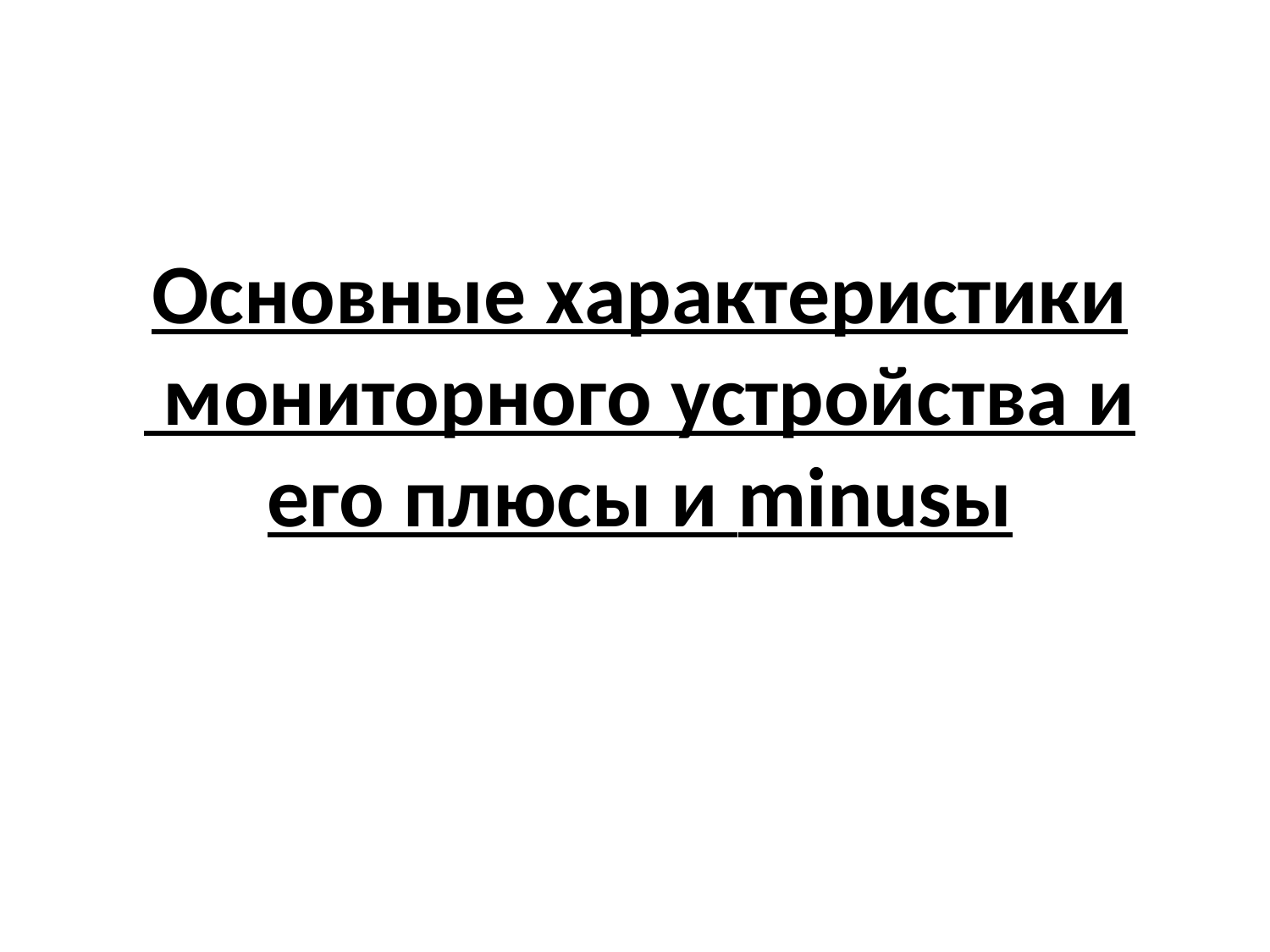

Основные характеристики
 мониторного устройства и его плюсы и minusы